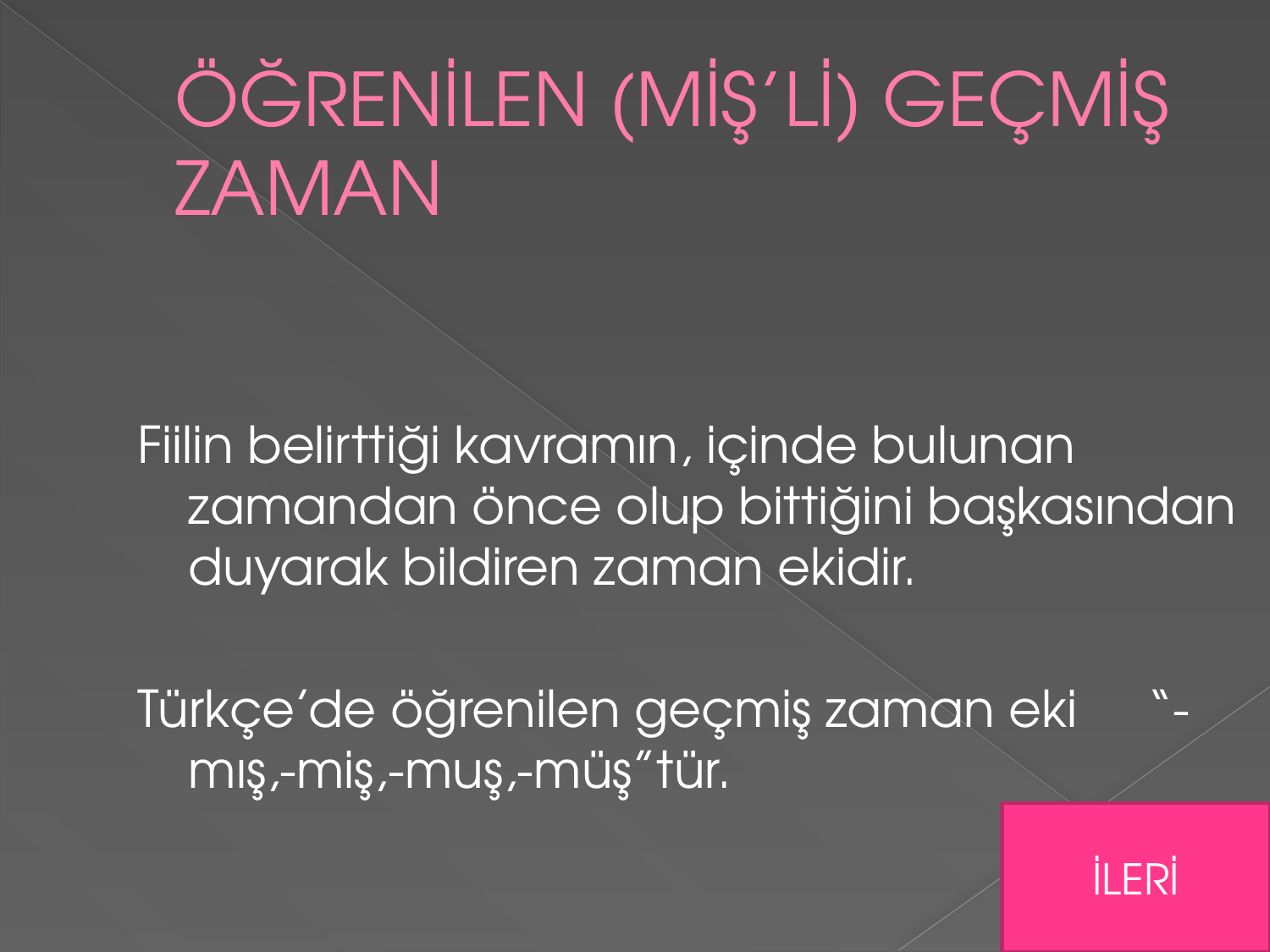

# ÖĞRENİLEN (MİŞ’Lİ) GEÇMİŞ ZAMAN

Fiilin belirttiği kavramın, içinde bulunan zamandan önce olup bittiğini başkasından duyarak bildiren zaman ekidir.

Türkçe’de öğrenilen geçmiş zaman eki     “-mış,-miş,-muş,-müş”tür.

İLERİ